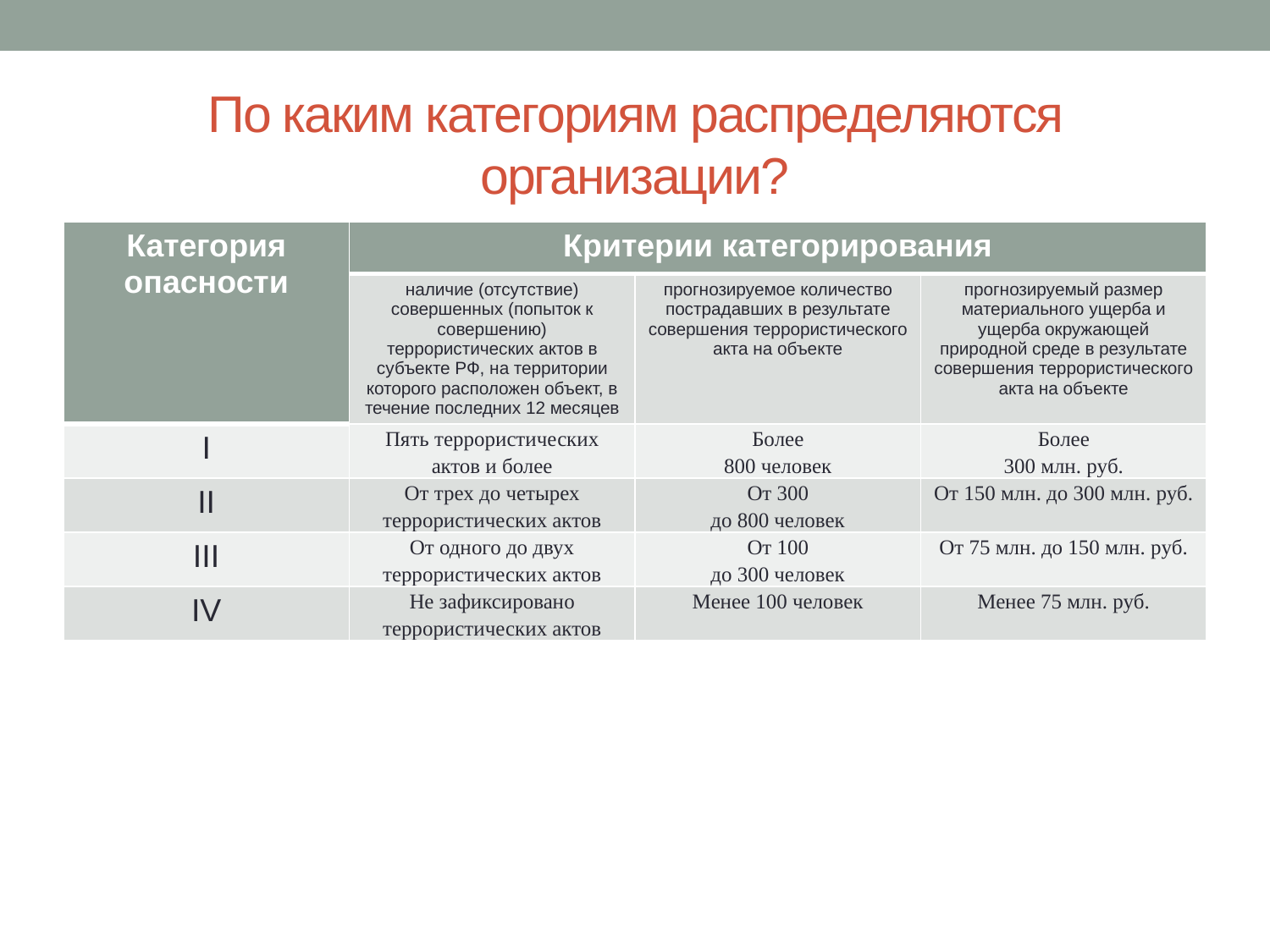

# По каким категориям распределяются организации?
| Категория опасности | Критерии категорирования |  |  |
| --- | --- | --- | --- |
|  | наличие (отсутствие) совершенных (попыток к совершению) террористических актов в субъекте РФ, на территории которого расположен объект, в течение последних 12 месяцев | прогнозируемое количество пострадавших в результате совершения террористического акта на объекте | прогнозируемый размер материального ущерба и ущерба окружающей природной среде в результате совершения террористического акта на объекте |
| I | Пять террористических актов и более | Более 800 человек | Более 300 млн. руб. |
| II | От трех до четырех террористических актов | От 300 до 800 человек | От 150 млн. до 300 млн. руб. |
| III | От одного до двух террористических актов | От 100 до 300 человек | От 75 млн. до 150 млн. руб. |
| IV | Не зафиксировано террористических актов | Менее 100 человек | Менее 75 млн. руб. |